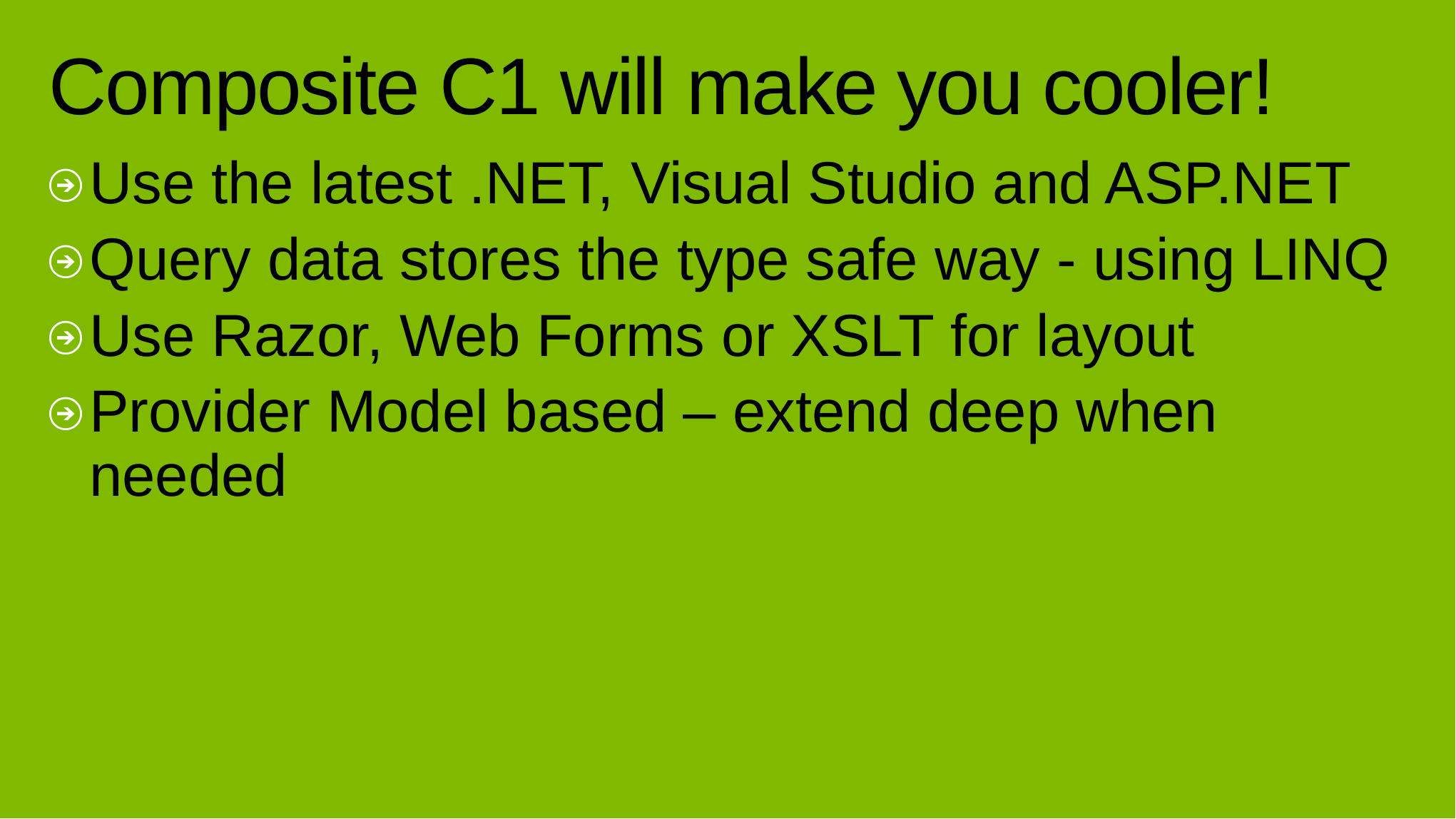

# Composite C1 will make you cooler!
Use the latest .NET, Visual Studio and ASP.NET
Query data stores the type safe way - using LINQ
Use Razor, Web Forms or XSLT for layout
Provider Model based – extend deep when needed